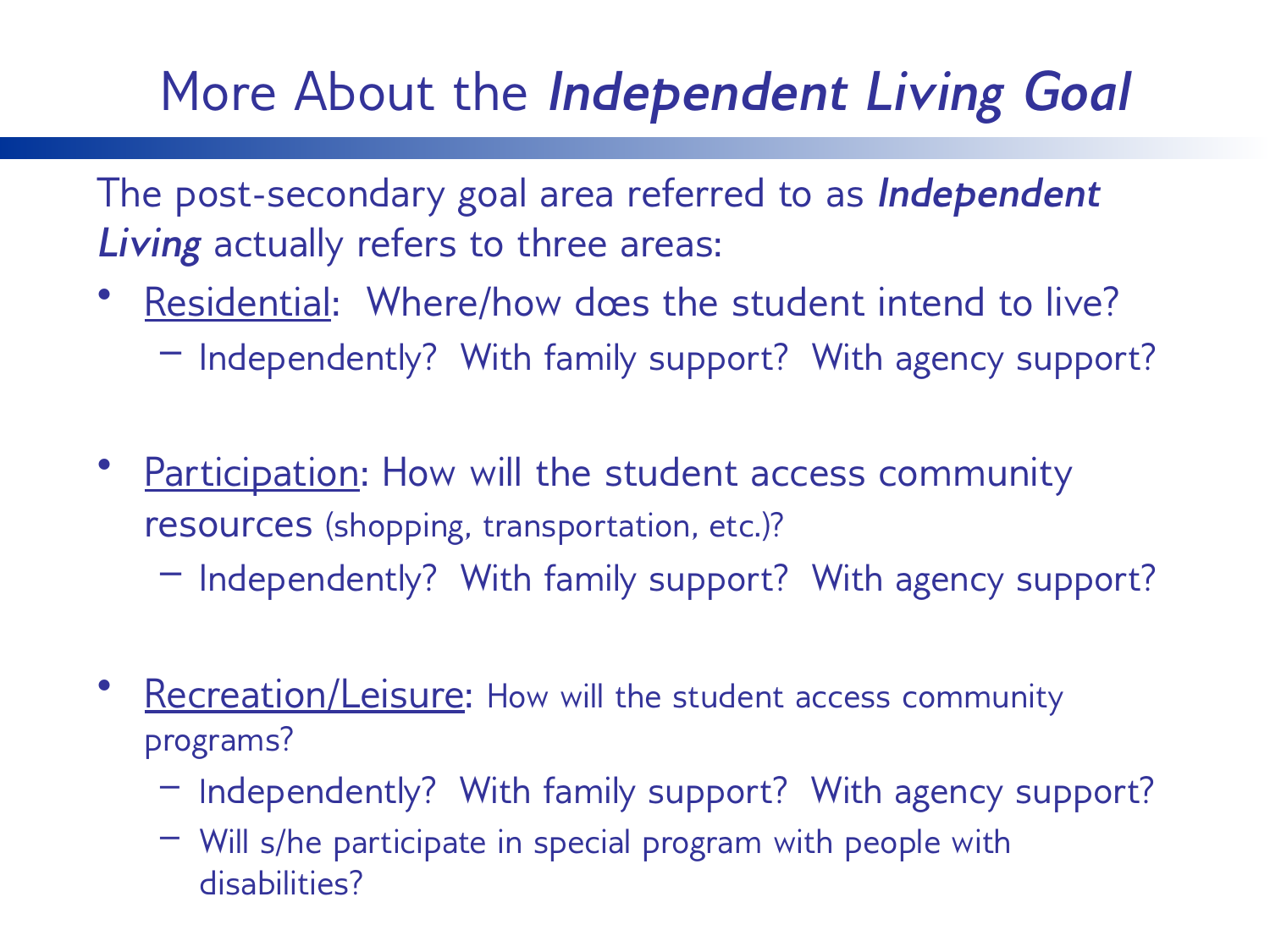

# More About the Independent Living Goal
The post-secondary goal area referred to as Independent Living actually refers to three areas:
Residential:  Where/how does the student intend to live?
Independently?  With family support?  With agency support?

Participation: How will the student access community resources (shopping, transportation, etc.)?
Independently?  With family support?  With agency support?

Recreation/Leisure: How will the student access community programs?
Independently?  With family support?  With agency support?
Will s/he participate in special program with people with disabilities?